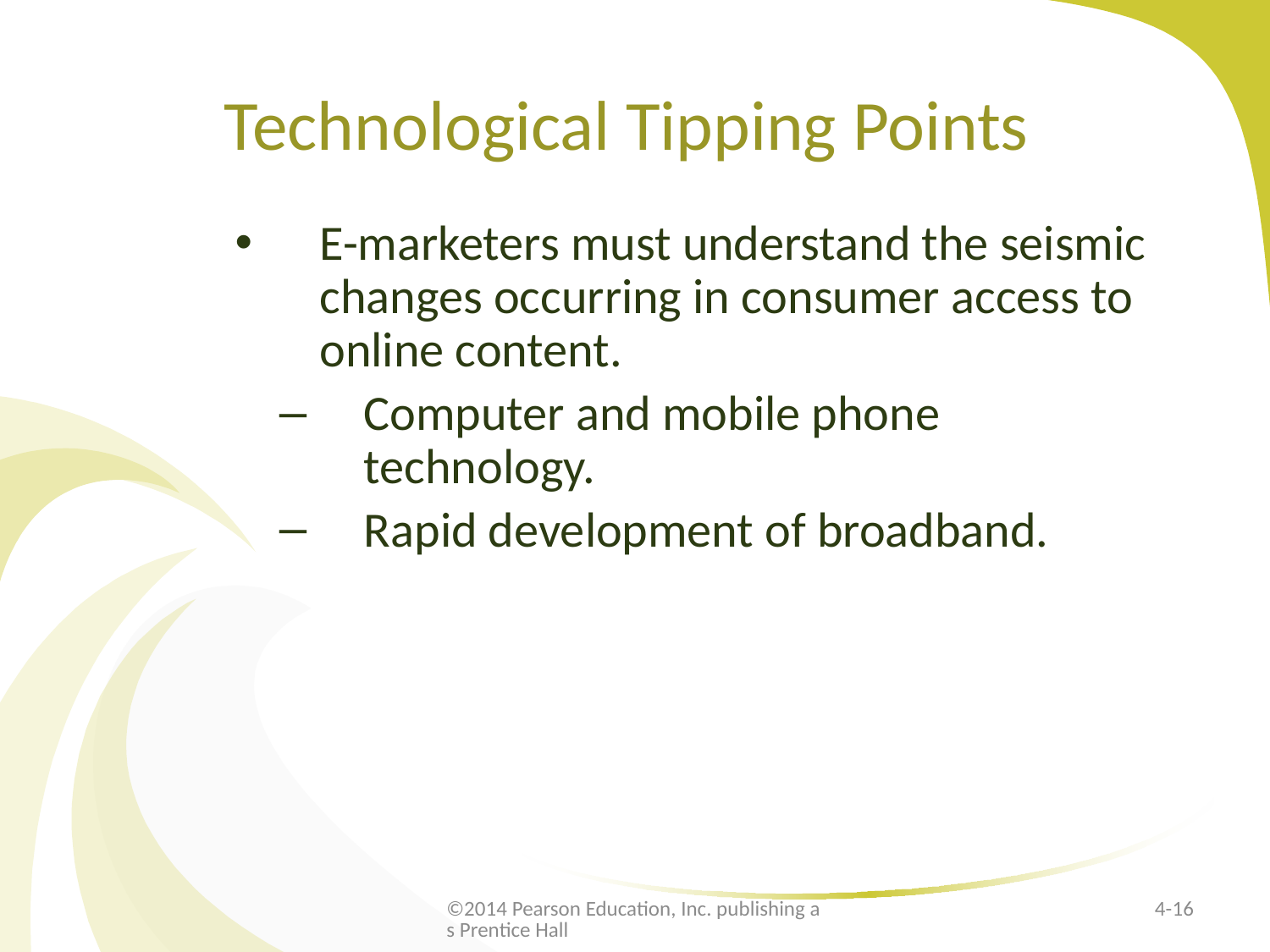

# Technological Tipping Points
E-marketers must understand the seismic changes occurring in consumer access to online content.
Computer and mobile phone technology.
Rapid development of broadband.
©2014 Pearson Education, Inc. publishing as Prentice Hall
4-16